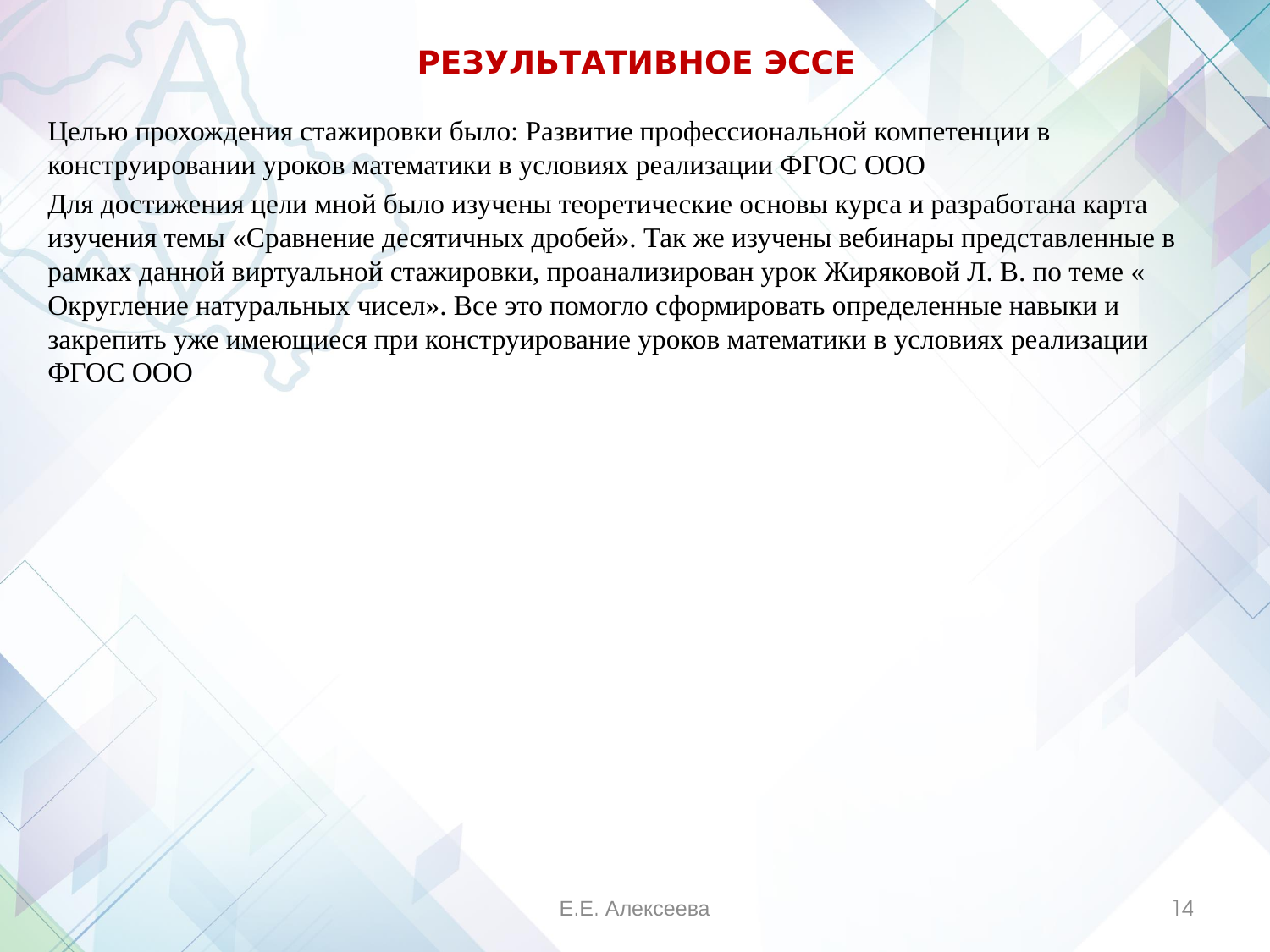

# РЕЗУЛЬТАТИВНОЕ ЭССЕ
Целью прохождения стажировки было: Развитие профессиональной компетенции в конструировании уроков математики в условиях реализации ФГОС ООО
Для достижения цели мной было изучены теоретические основы курса и разработана карта изучения темы «Сравнение десятичных дробей». Так же изучены вебинары представленные в рамках данной виртуальной стажировки, проанализирован урок Жиряковой Л. В. по теме « Округление натуральных чисел». Все это помогло сформировать определенные навыки и закрепить уже имеющиеся при конструирование уроков математики в условиях реализации ФГОС ООО

Е.Е. Алексеева
14